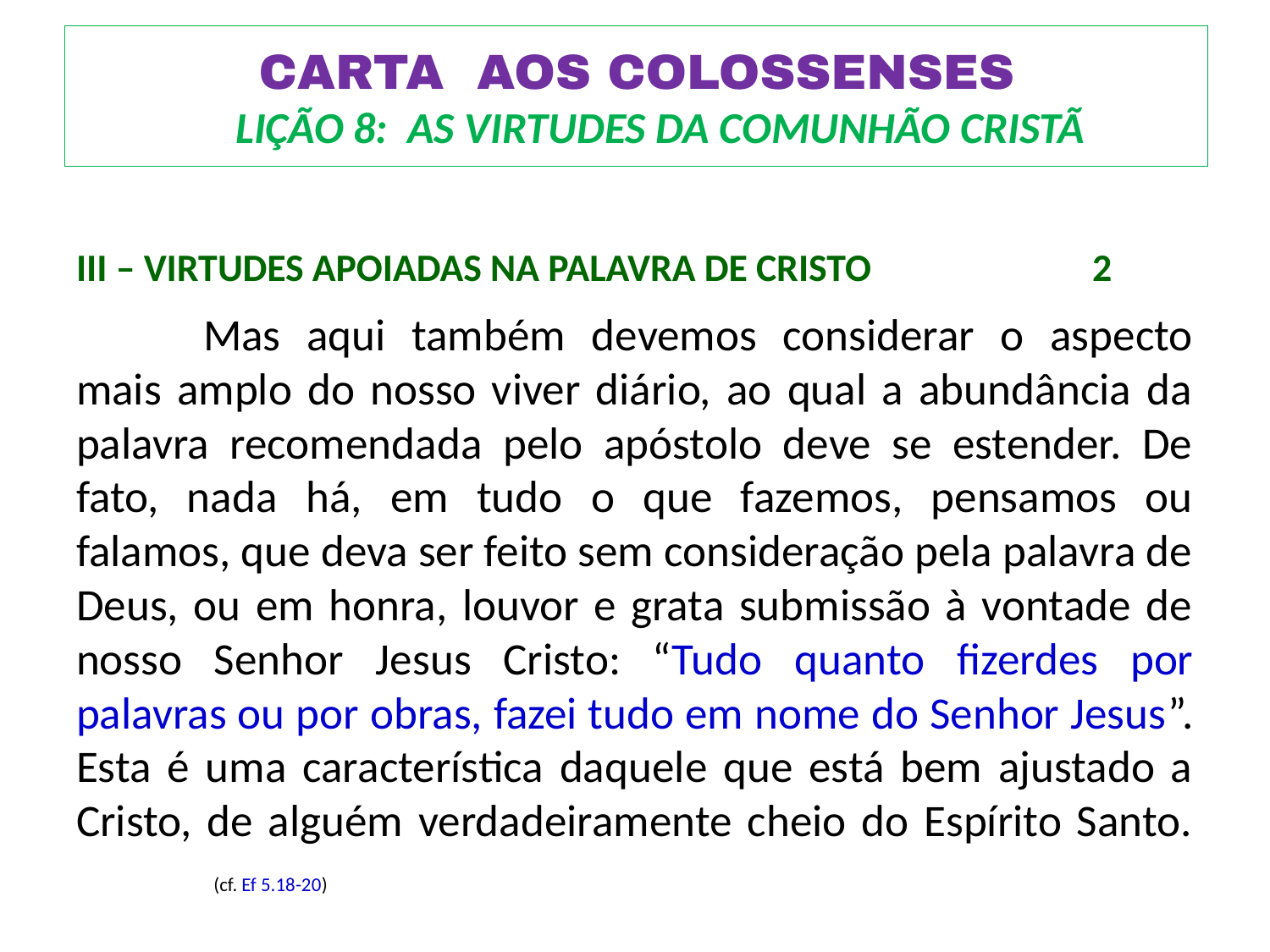

# CARTA  AOS COLOSSENSES LIÇÃO 8:  AS VIRTUDES DA COMUNHÃO CRISTÃ
III – VIRTUDES APOIADAS NA PALAVRA DE CRISTO		2

	Mas aqui também devemos considerar o aspecto mais amplo do nosso viver diário, ao qual a abundância da palavra recomendada pelo apóstolo deve se estender. De fato, nada há, em tudo o que fazemos, pensamos ou falamos, que deva ser feito sem consideração pela palavra de Deus, ou em honra, louvor e grata submissão à vontade de nosso Senhor Jesus Cristo: “Tudo quanto fizerdes por palavras ou por obras, fazei tudo em nome do Senhor Jesus”. Esta é uma característica daquele que está bem ajustado a Cristo, de alguém verdadeiramente cheio do Espírito Santo.	 (cf. Ef 5.18-20)